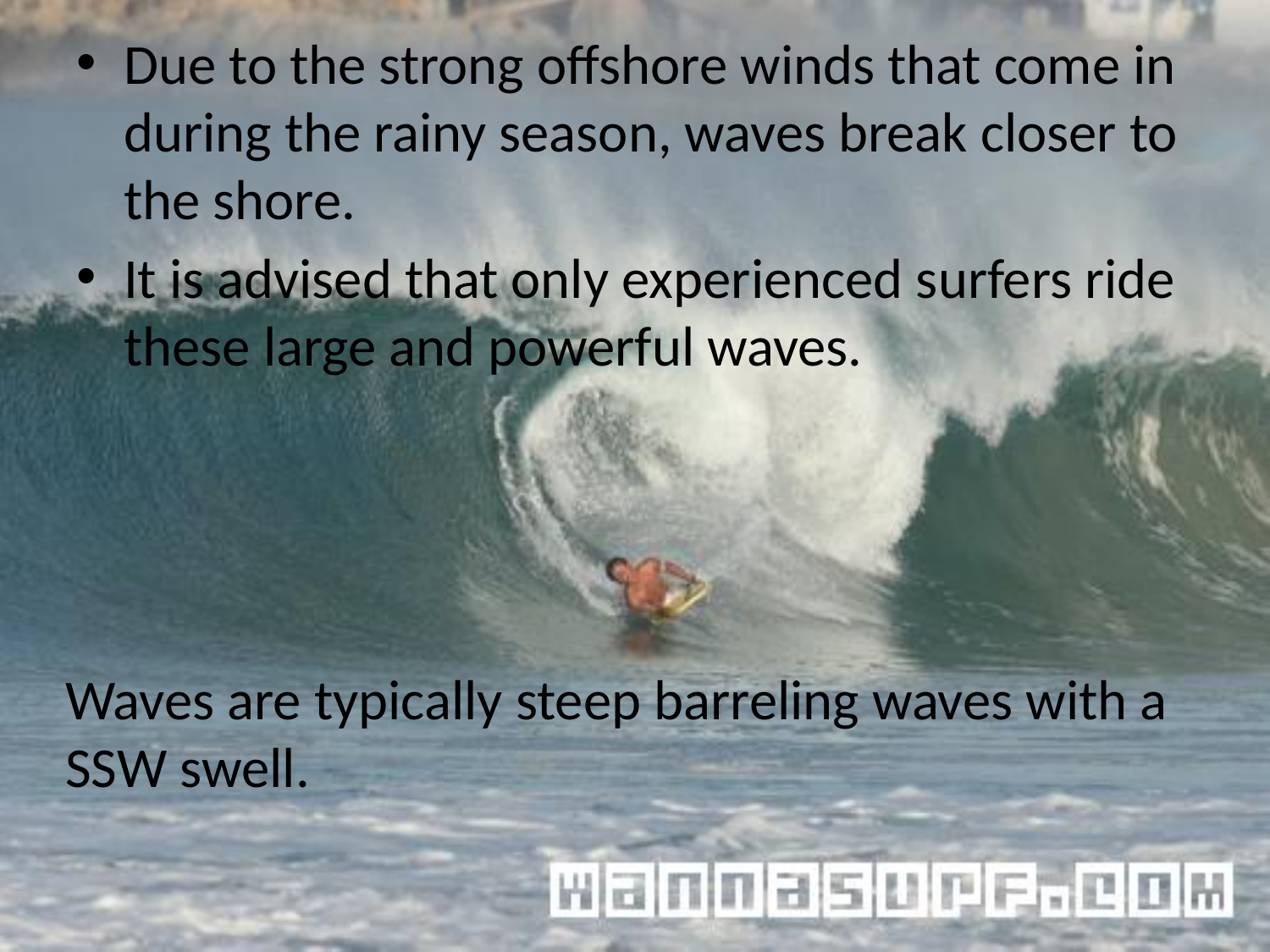

Due to the strong offshore winds that come in during the rainy season, waves break closer to the shore.
It is advised that only experienced surfers ride these large and powerful waves.
Waves are typically steep barreling waves with a SSW swell.